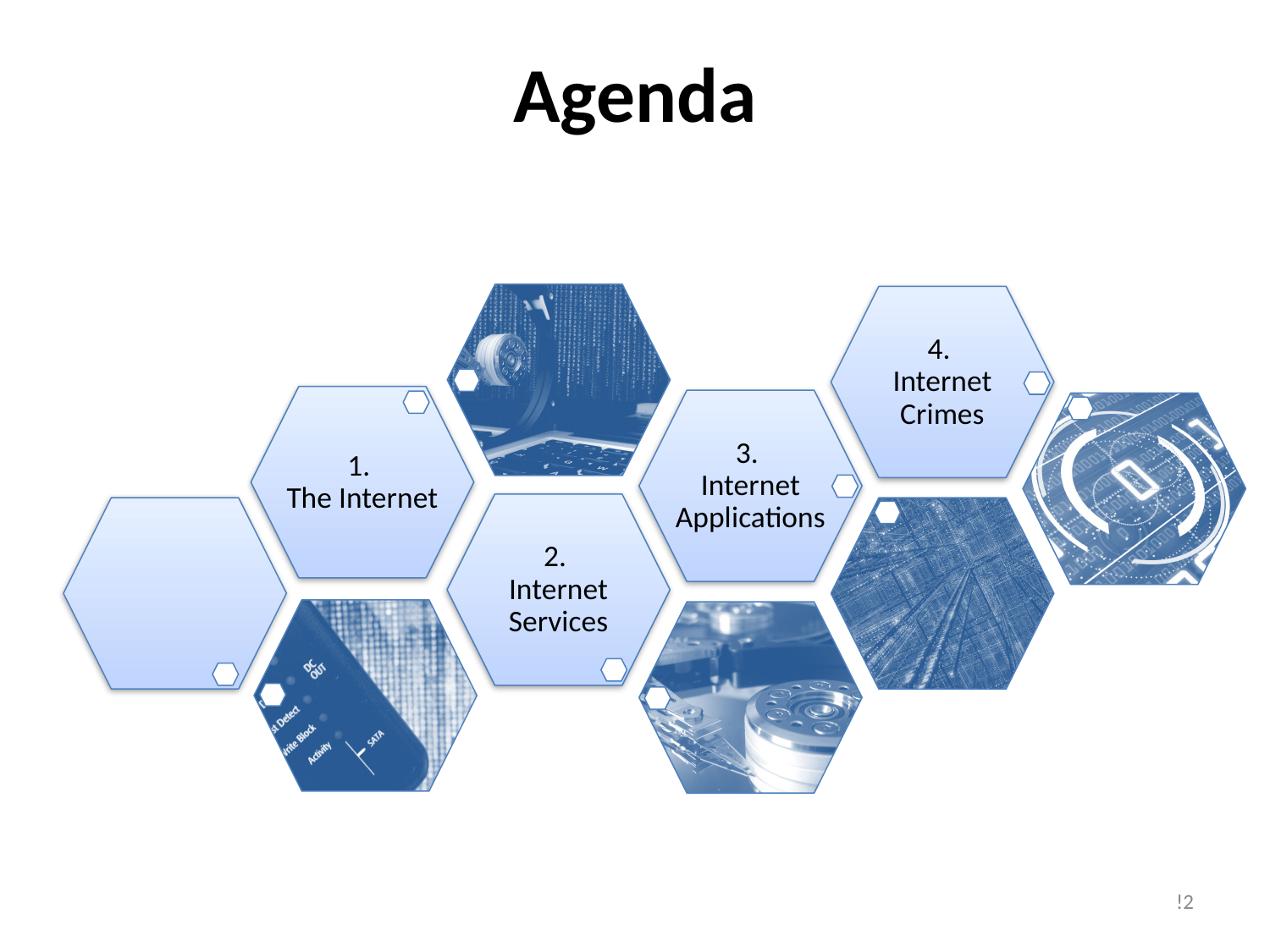

# Agenda

1.
The Internet
2.
Internet Services
3.
Internet Applications
4.
Internet Crimes
!2